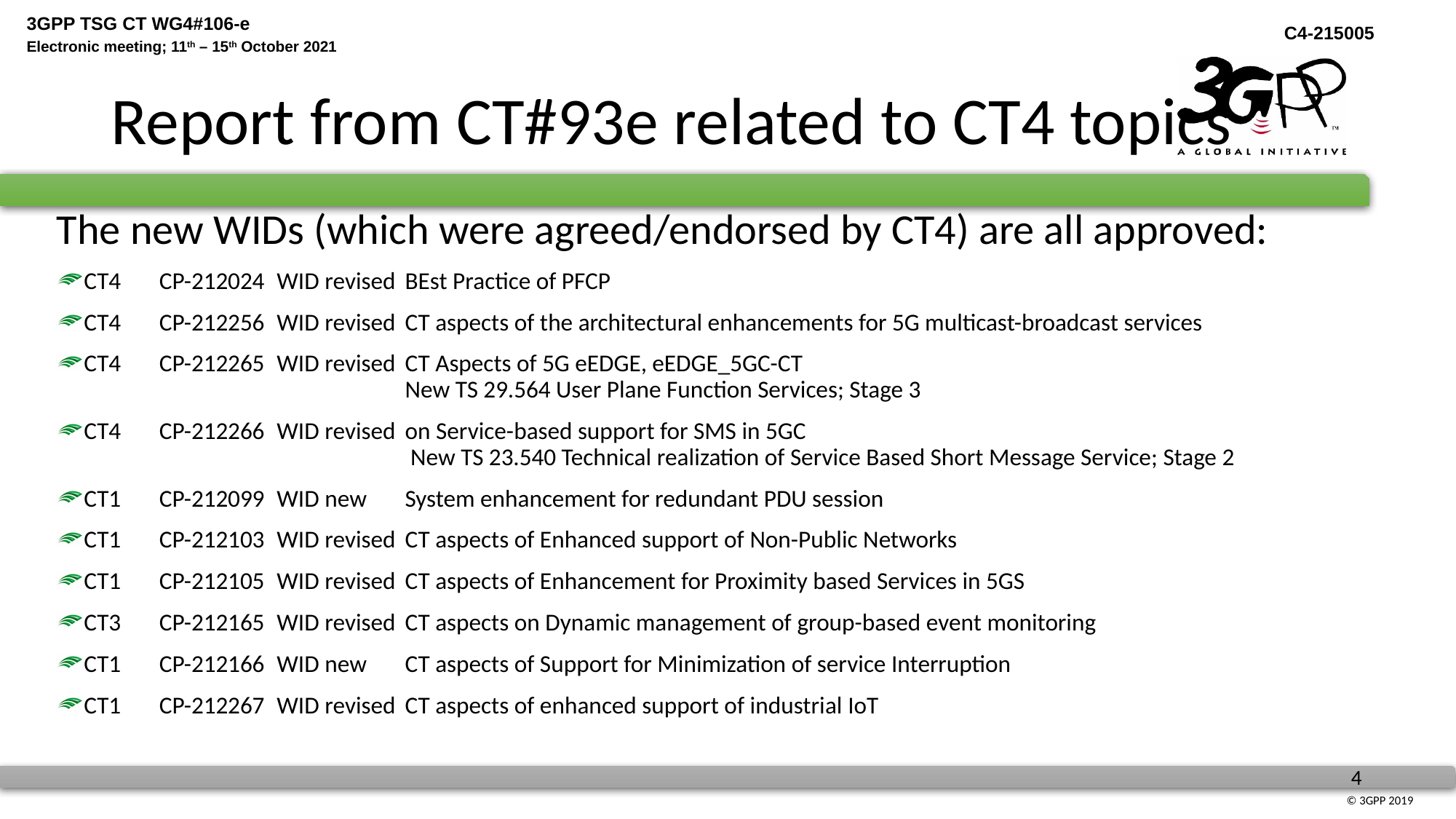

# Report from CT#93e related to CT4 topics
The new WIDs (which were agreed/endorsed by CT4) are all approved:
CT4	CP-212024	WID revised	BEst Practice of PFCP
CT4	CP-212256	WID revised	CT aspects of the architectural enhancements for 5G multicast-broadcast services
CT4	CP-212265	WID revised	CT Aspects of 5G eEDGE, eEDGE_5GC-CT
			New TS 29.564 User Plane Function Services; Stage 3
CT4	CP-212266	WID revised	on Service-based support for SMS in 5GC 
			 New TS 23.540 Technical realization of Service Based Short Message Service; Stage 2
CT1	CP-212099	WID new	System enhancement for redundant PDU session
CT1	CP-212103	WID revised	CT aspects of Enhanced support of Non-Public Networks
CT1	CP-212105	WID revised	CT aspects of Enhancement for Proximity based Services in 5GS
CT3	CP-212165 	WID revised	CT aspects on Dynamic management of group-based event monitoring
CT1	CP-212166	WID new	CT aspects of Support for Minimization of service Interruption
CT1	CP-212267	WID revised	CT aspects of enhanced support of industrial IoT